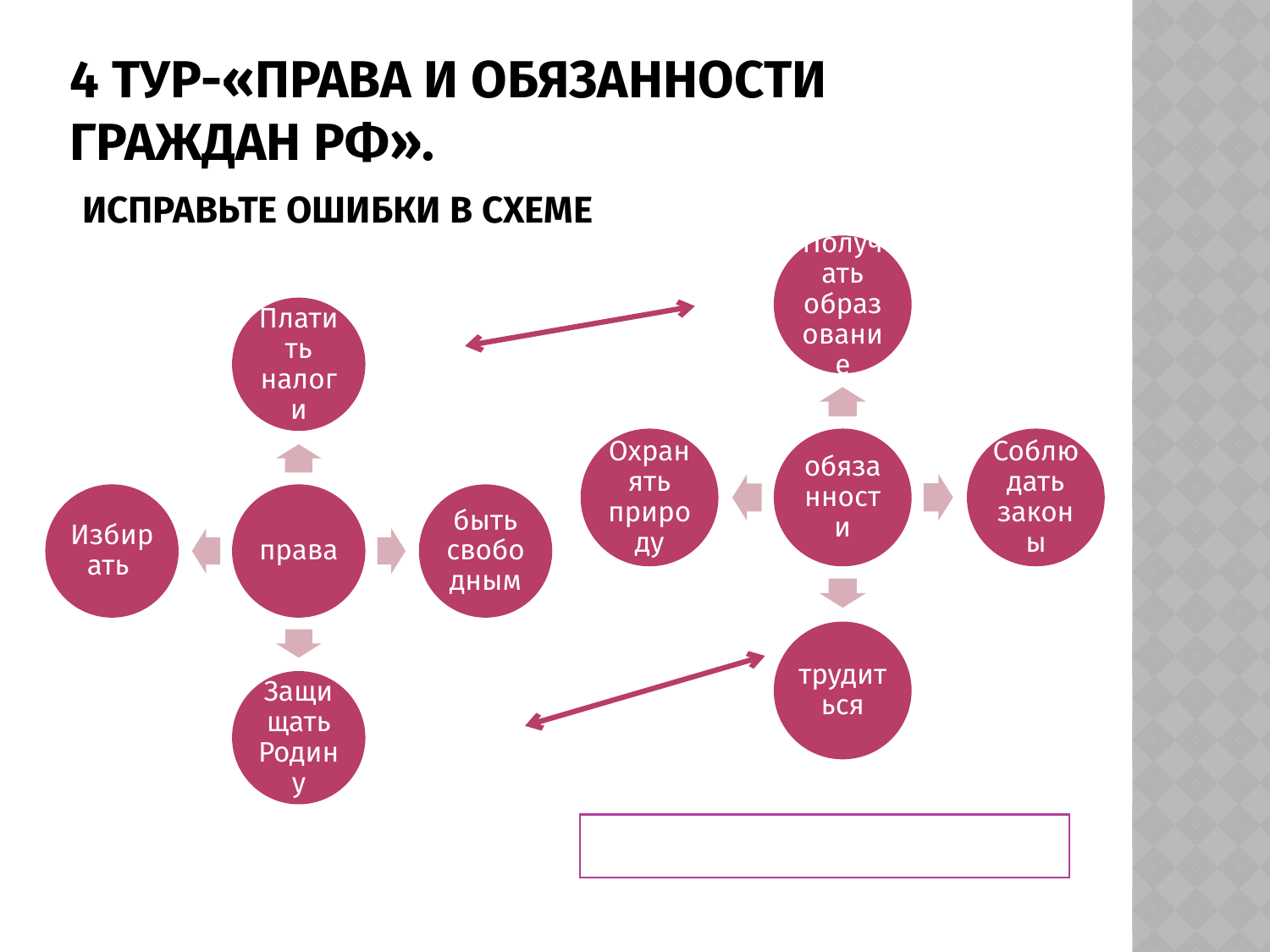

# 4 тур-«права и обязанности граждан РФ». Исправьте ошибки в схеме
обязанности

Получать образование

Соблюдать законы

трудиться

Охранять природу
права

Платить налоги

быть свободным

Защищать Родину

Избирать